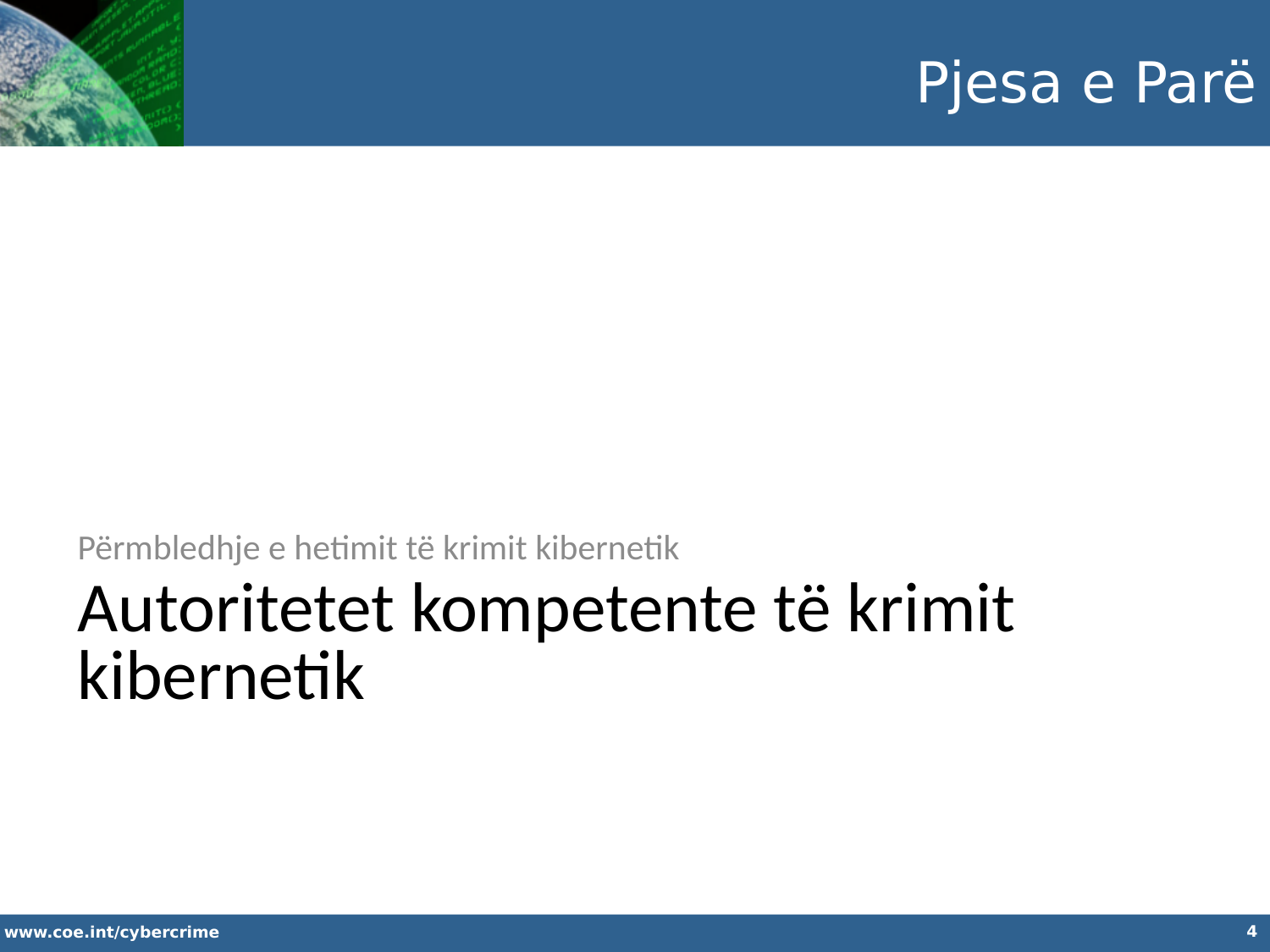

Pjesa e Parë
Përmbledhje e hetimit të krimit kibernetik
Autoritetet kompetente të krimit kibernetik
4